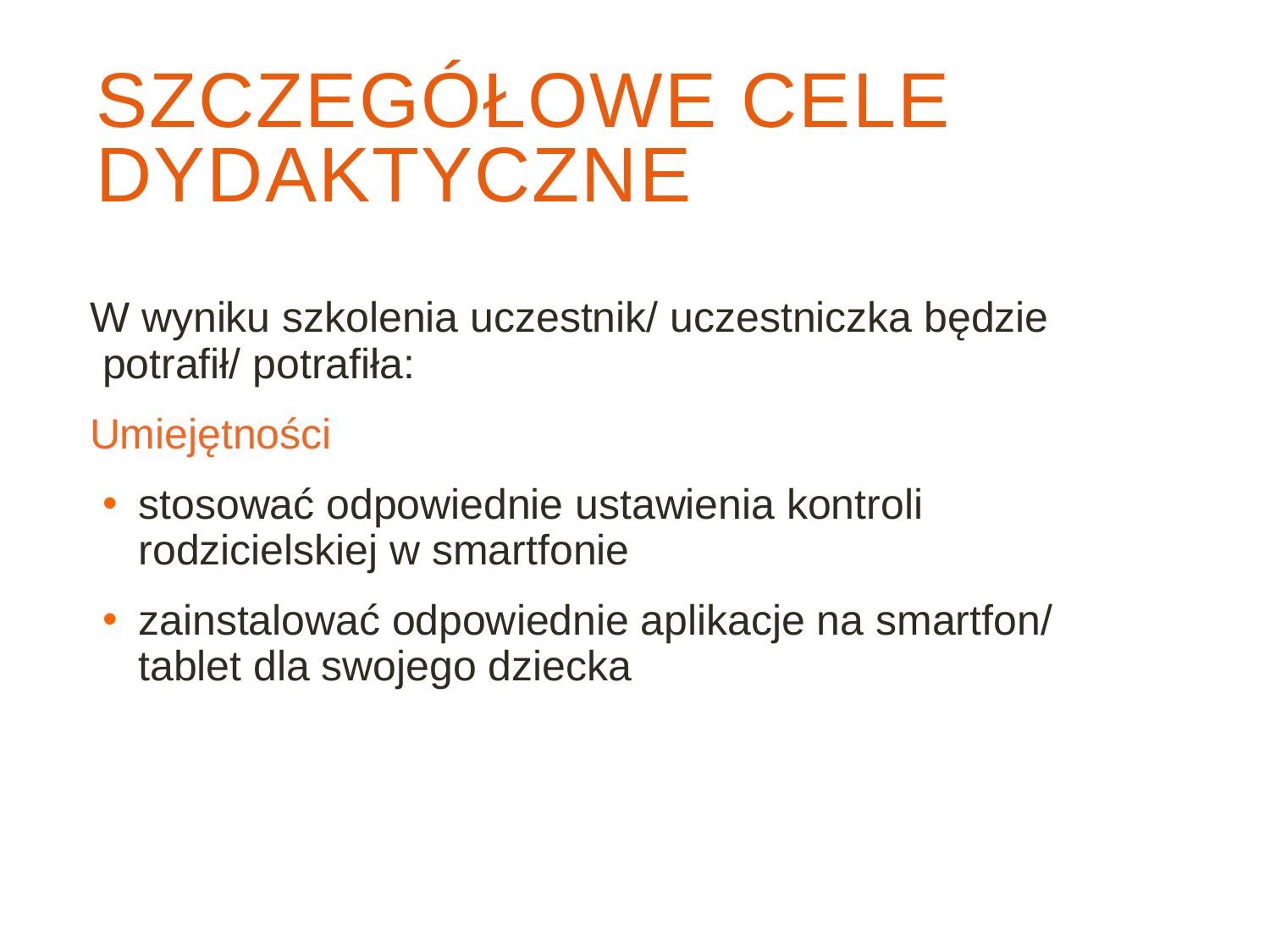

# SZCZEGÓŁOWE CELE dydaktyczne
W wyniku szkolenia uczestnik/ uczestniczka będzie potrafił/ potrafiła:
Umiejętności
stosować odpowiednie ustawienia kontroli rodzicielskiej w smartfonie
zainstalować odpowiednie aplikacje na smartfon/ tablet dla swojego dziecka